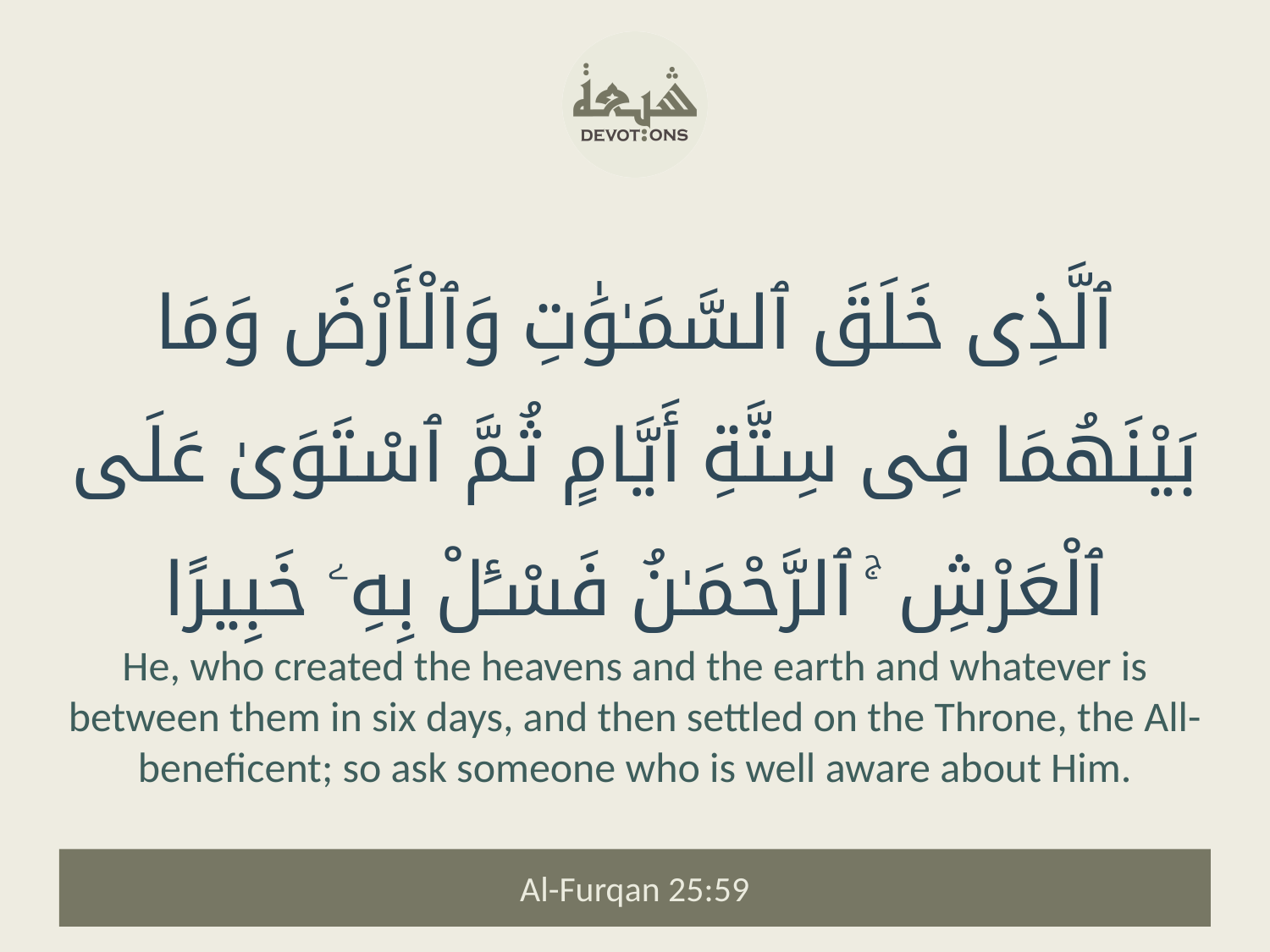

ٱلَّذِى خَلَقَ ٱلسَّمَـٰوَٰتِ وَٱلْأَرْضَ وَمَا بَيْنَهُمَا فِى سِتَّةِ أَيَّامٍ ثُمَّ ٱسْتَوَىٰ عَلَى ٱلْعَرْشِ ۚ ٱلرَّحْمَـٰنُ فَسْـَٔلْ بِهِۦ خَبِيرًا
He, who created the heavens and the earth and whatever is between them in six days, and then settled on the Throne, the All-beneficent; so ask someone who is well aware about Him.
Al-Furqan 25:59